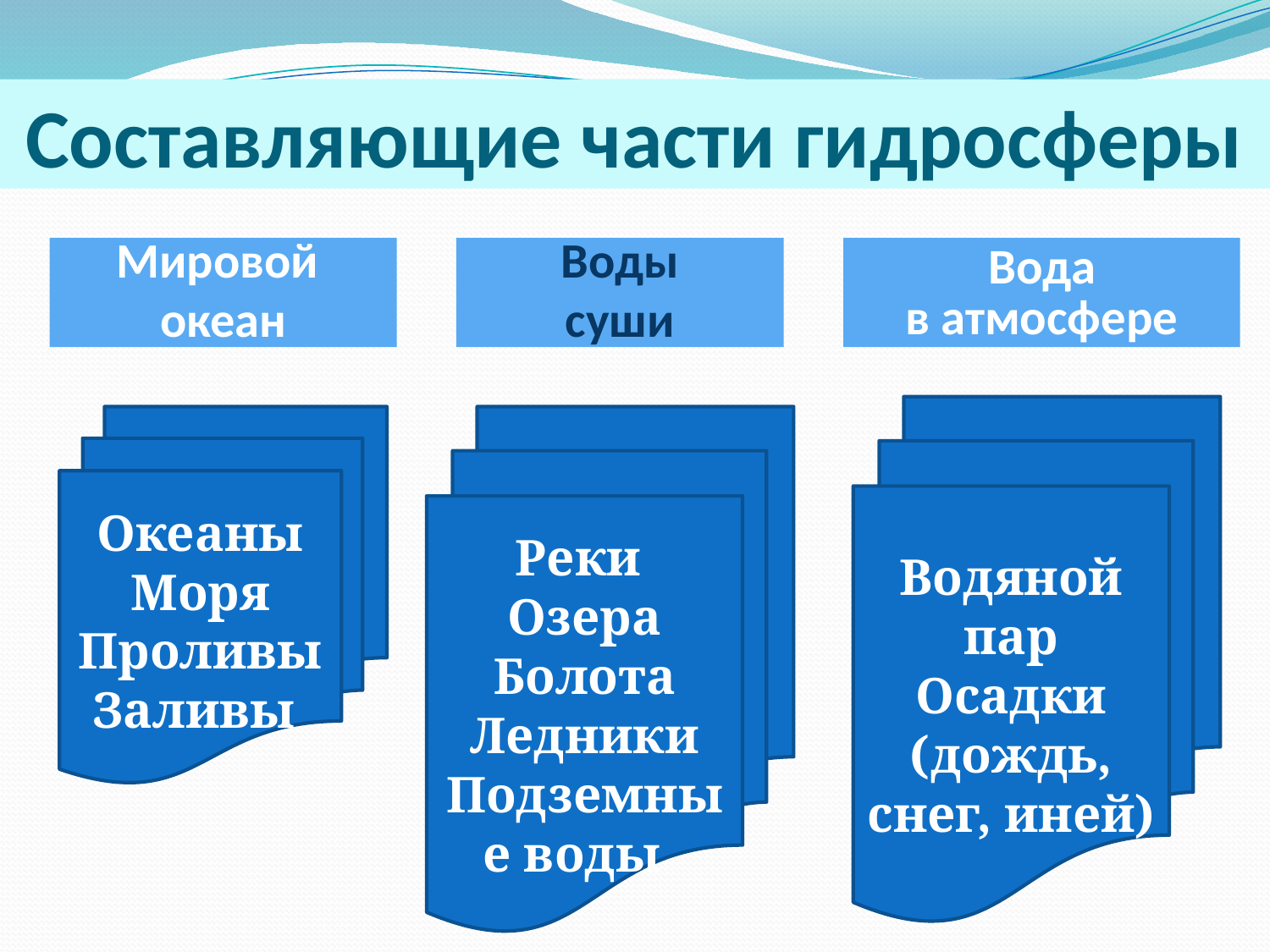

Составляющие части гидросферы
Мировой
океан
 Воды
суши
 Вода
в атмосфере
Водяной пар
Осадки (дождь, снег, иней)
Океаны
Моря
Проливы
Заливы
Реки
Озера
Болота
Ледники
Подземные воды